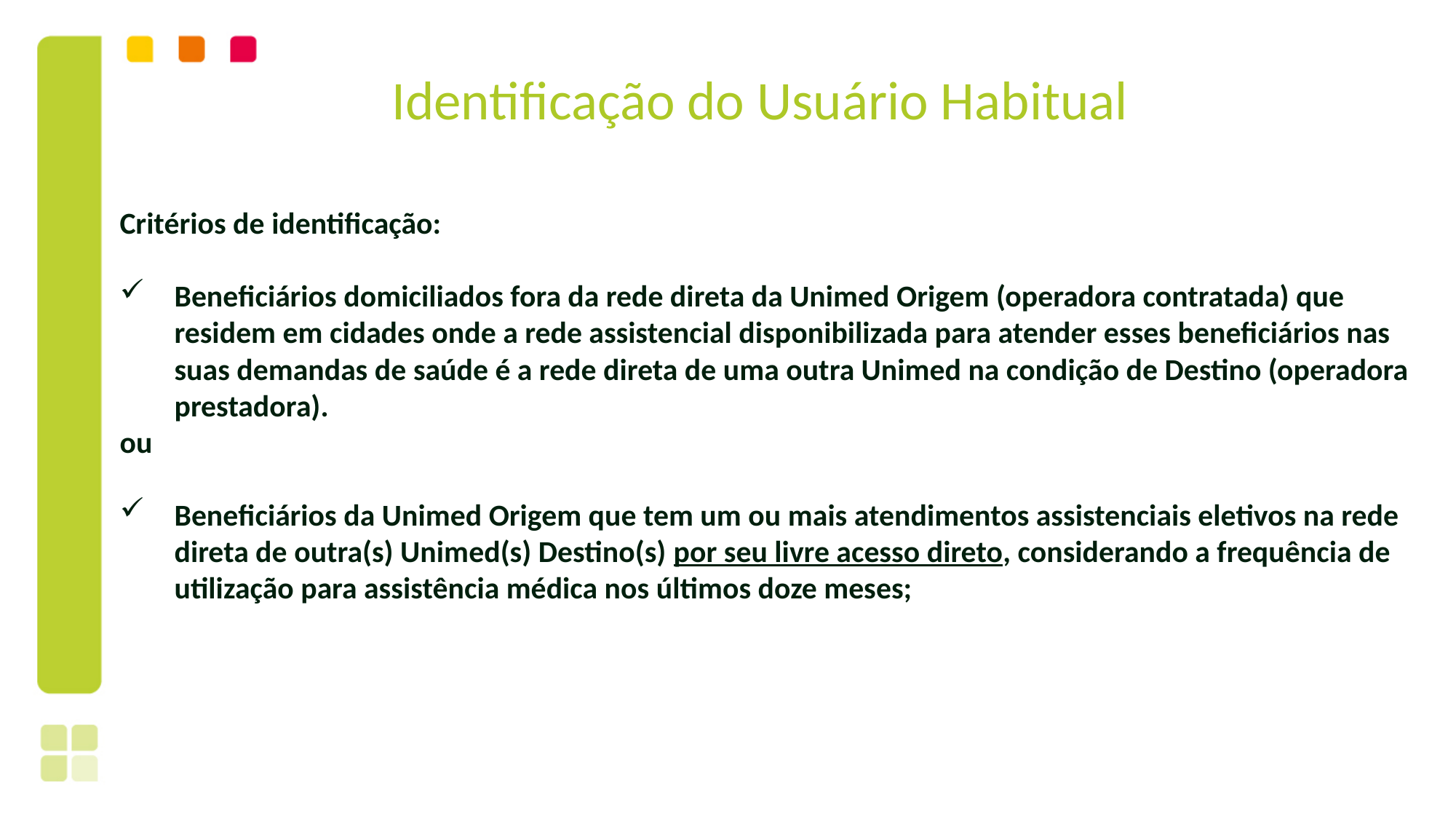

# Identificação do Usuário Habitual
Critérios de identificação:

Beneficiários domiciliados fora da rede direta da Unimed Origem (operadora contratada) que residem em cidades onde a rede assistencial disponibilizada para atender esses beneficiários nas suas demandas de saúde é a rede direta de uma outra Unimed na condição de Destino (operadora prestadora).
ou

Beneficiários da Unimed Origem que tem um ou mais atendimentos assistenciais eletivos na rede direta de outra(s) Unimed(s) Destino(s) por seu livre acesso direto, considerando a frequência de utilização para assistência médica nos últimos doze meses;